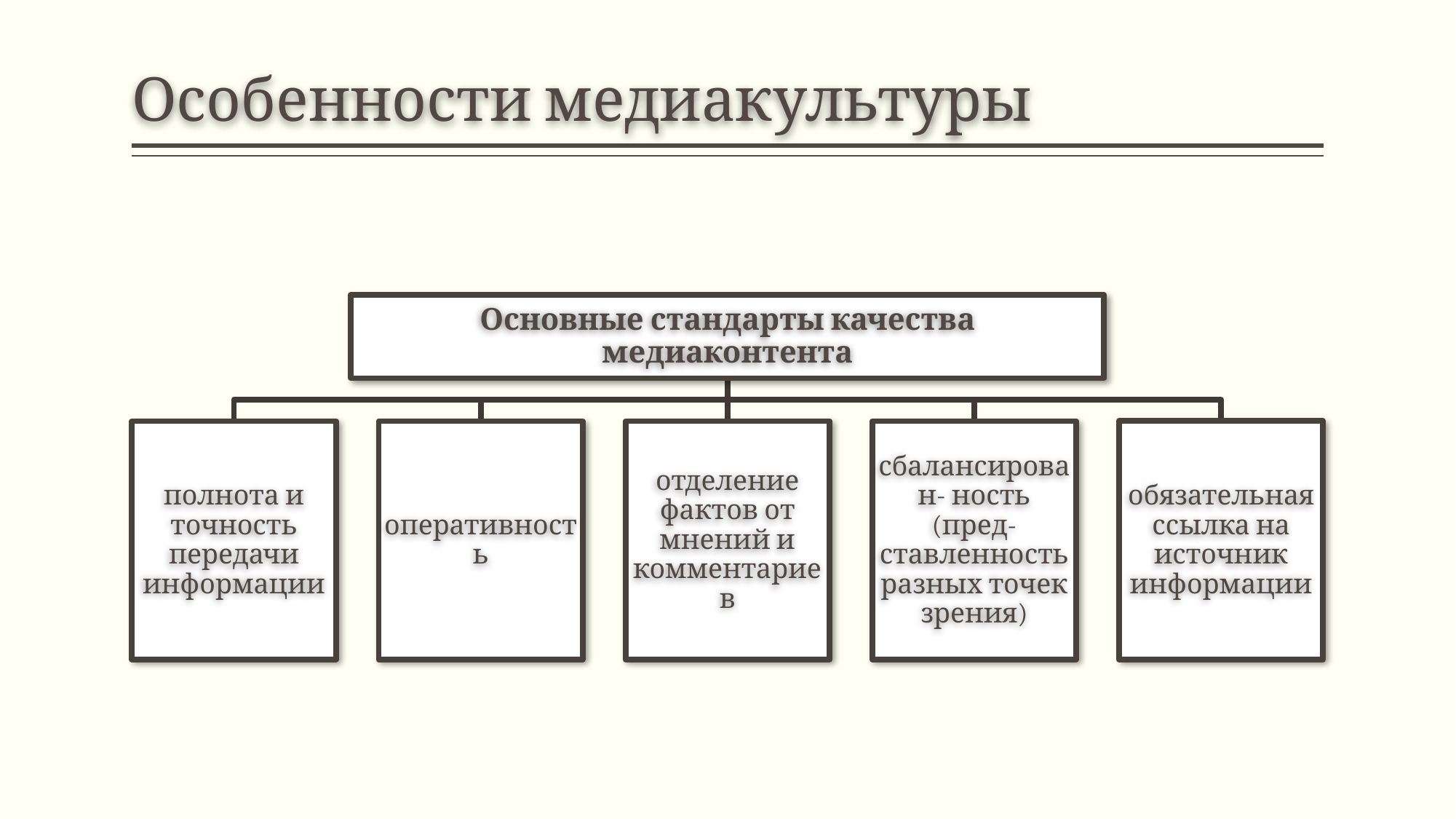

# Особенности медиакультуры

Основные стандарты качества медиаконтента

полнота и точность передачи информации

оперативность

отделение фактов от мнений и комментариев

сбалансирован- ность (пред- ставленность разных точек зрения)

обязательная ссылка на источник информации